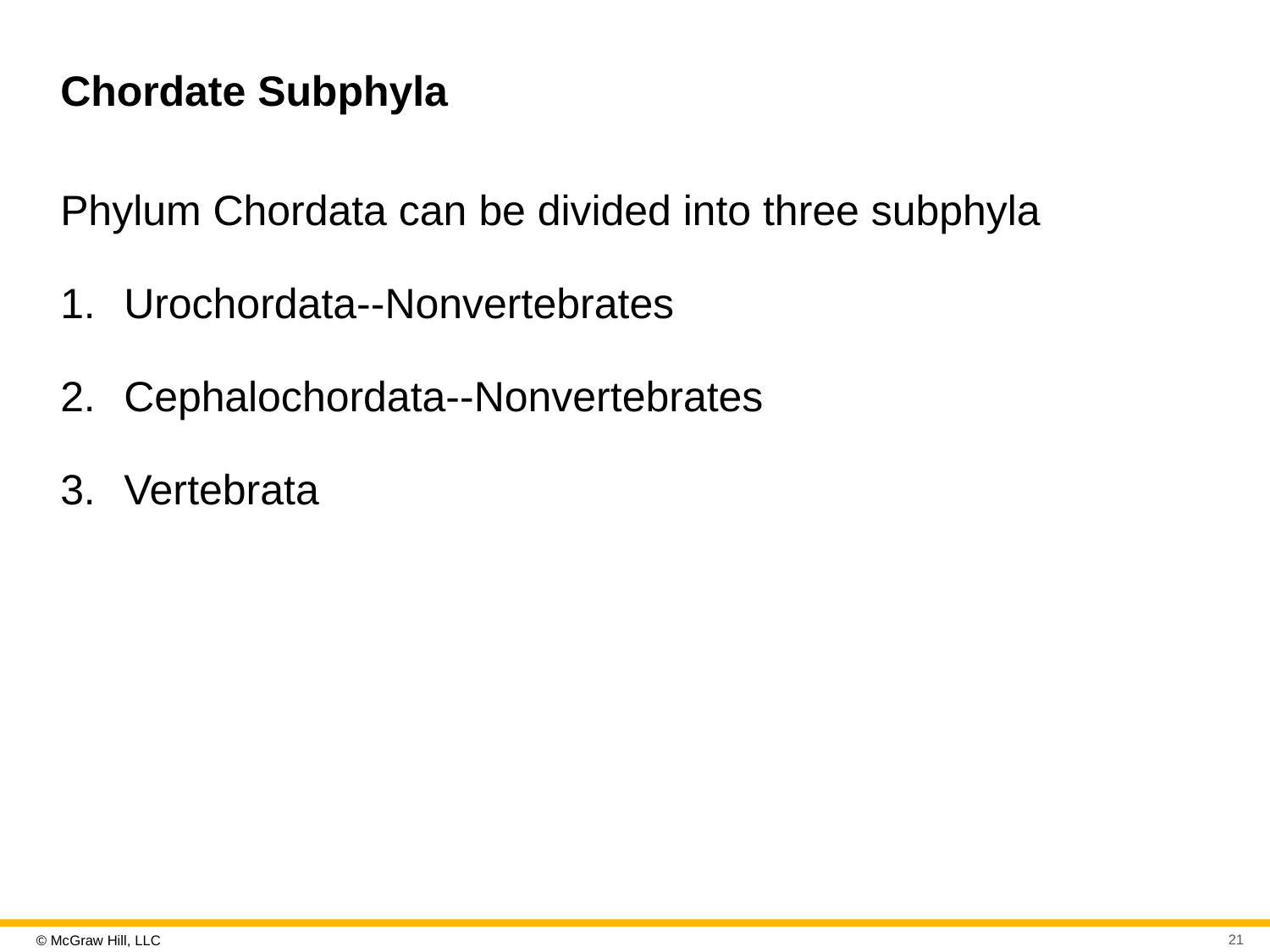

# Chordate Subphyla
Phylum Chordata can be divided into three subphyla
Urochordata--Nonvertebrates
Cephalochordata--Nonvertebrates
Vertebrata
21